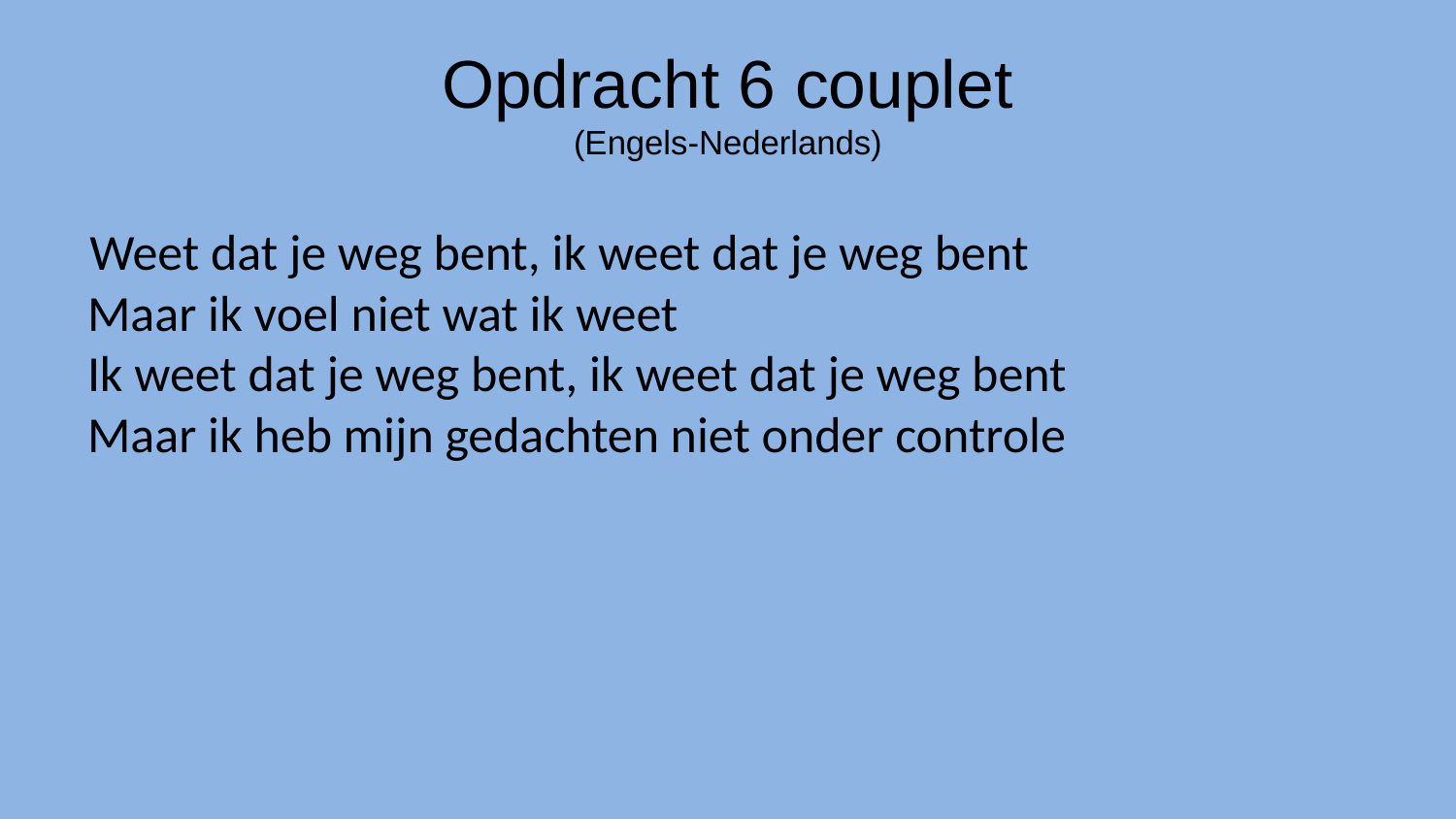

# Opdracht 6 couplet (Engels-Nederlands)
Weet dat je weg bent, ik weet dat je weg bent
Maar ik voel niet wat ik weet
Ik weet dat je weg bent, ik weet dat je weg bent
Maar ik heb mijn gedachten niet onder controle